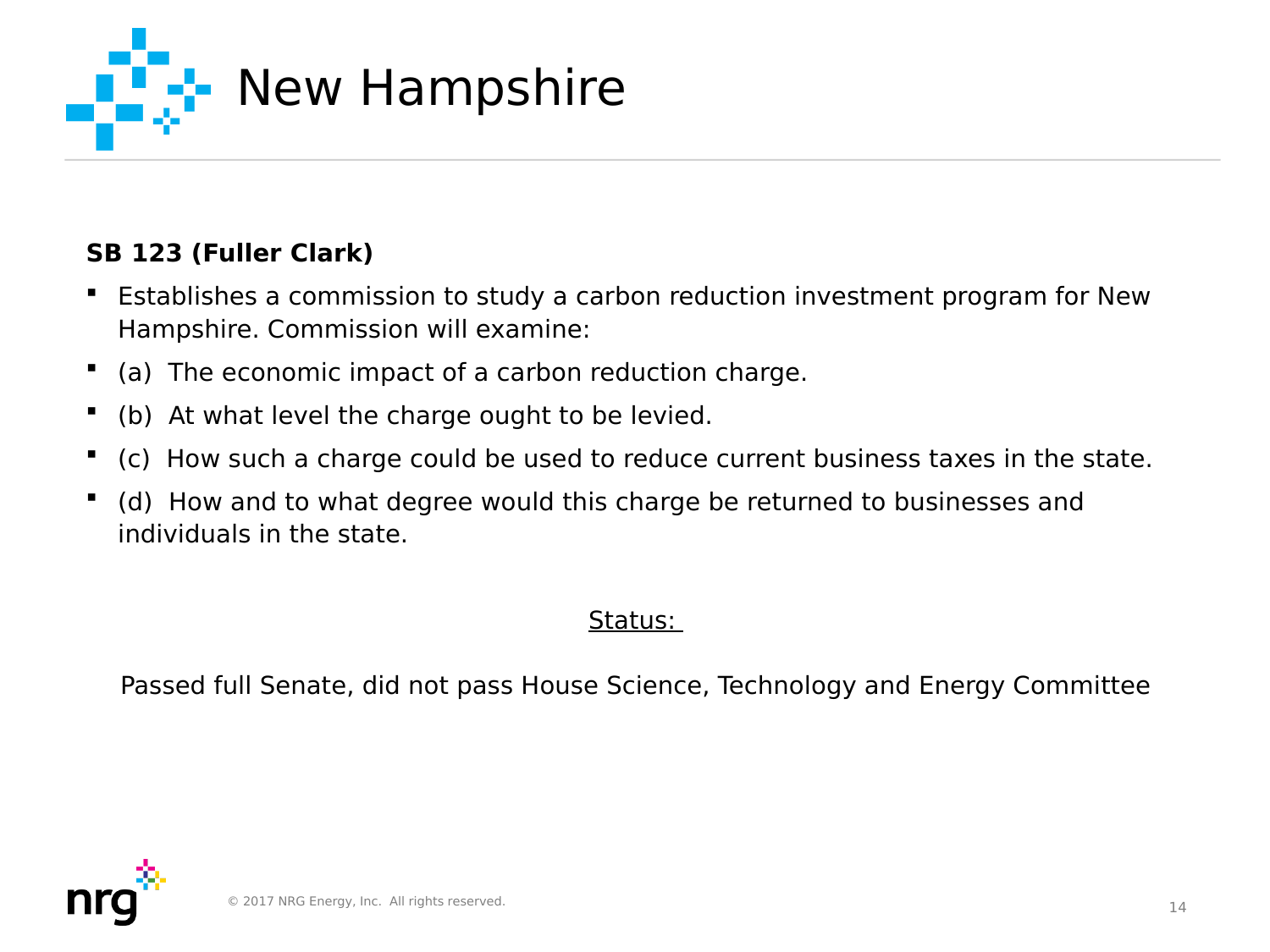

# New Hampshire
SB 123 (Fuller Clark)
Establishes a commission to study a carbon reduction investment program for New Hampshire. Commission will examine:
(a)  The economic impact of a carbon reduction charge.
(b)  At what level the charge ought to be levied.
(c)  How such a charge could be used to reduce current business taxes in the state.
(d)  How and to what degree would this charge be returned to businesses and individuals in the state.

Status:
Passed full Senate, did not pass House Science, Technology and Energy Committee

14
© 2017 NRG Energy, Inc.  All rights reserved.